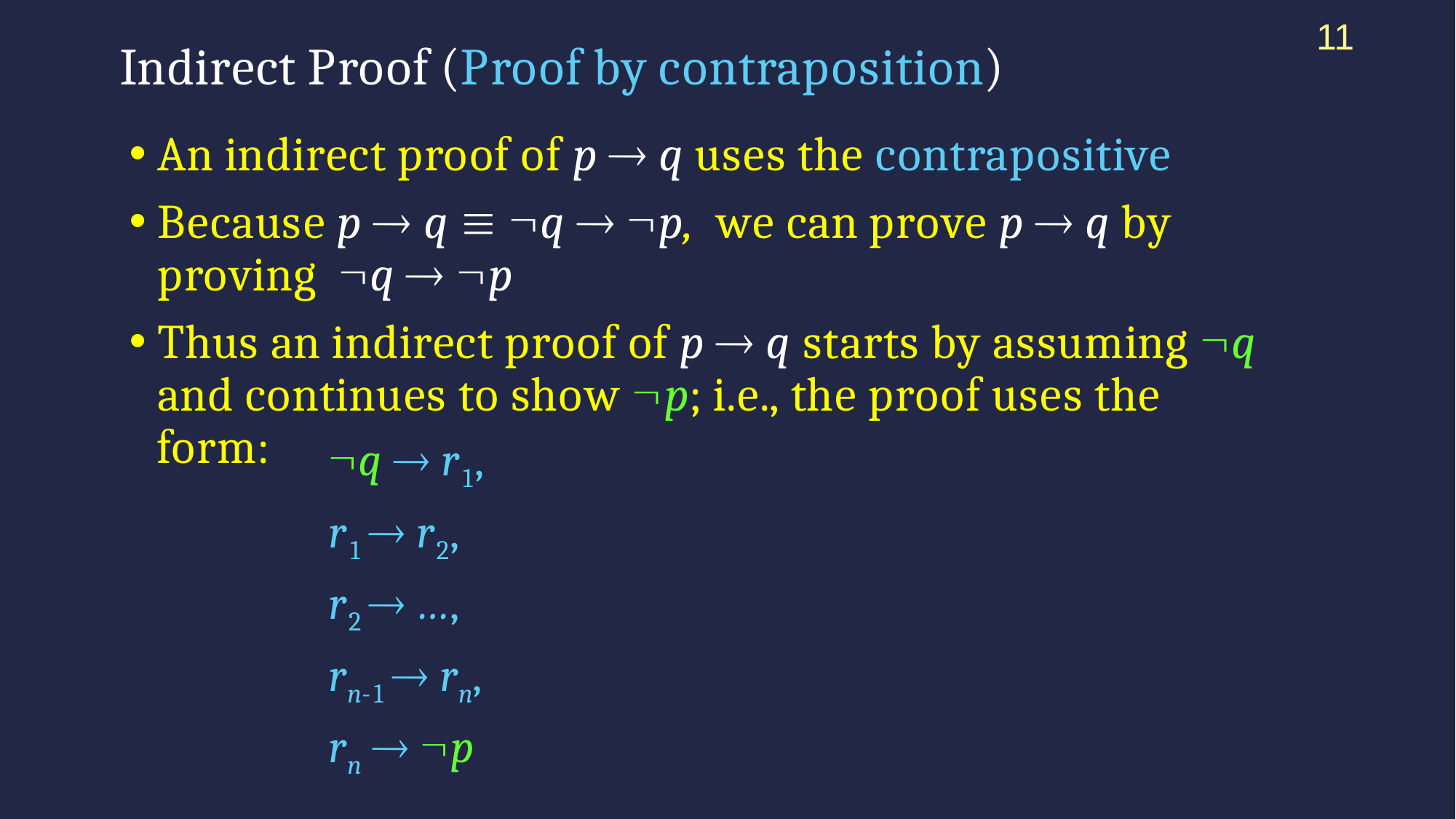

11
# Indirect Proof (Proof by contraposition)
An indirect proof of p → q uses the contrapositive
Because p → q ≡ ¬q → ¬p,  we can prove p → q by proving  ¬q → ¬p
Thus an indirect proof of p → q starts by assuming ¬q and continues to show ¬p; i.e., the proof uses the form:
¬q → r1,
r1 → r2,
r2 → …,
rn-1 → rn,
rn → ¬p